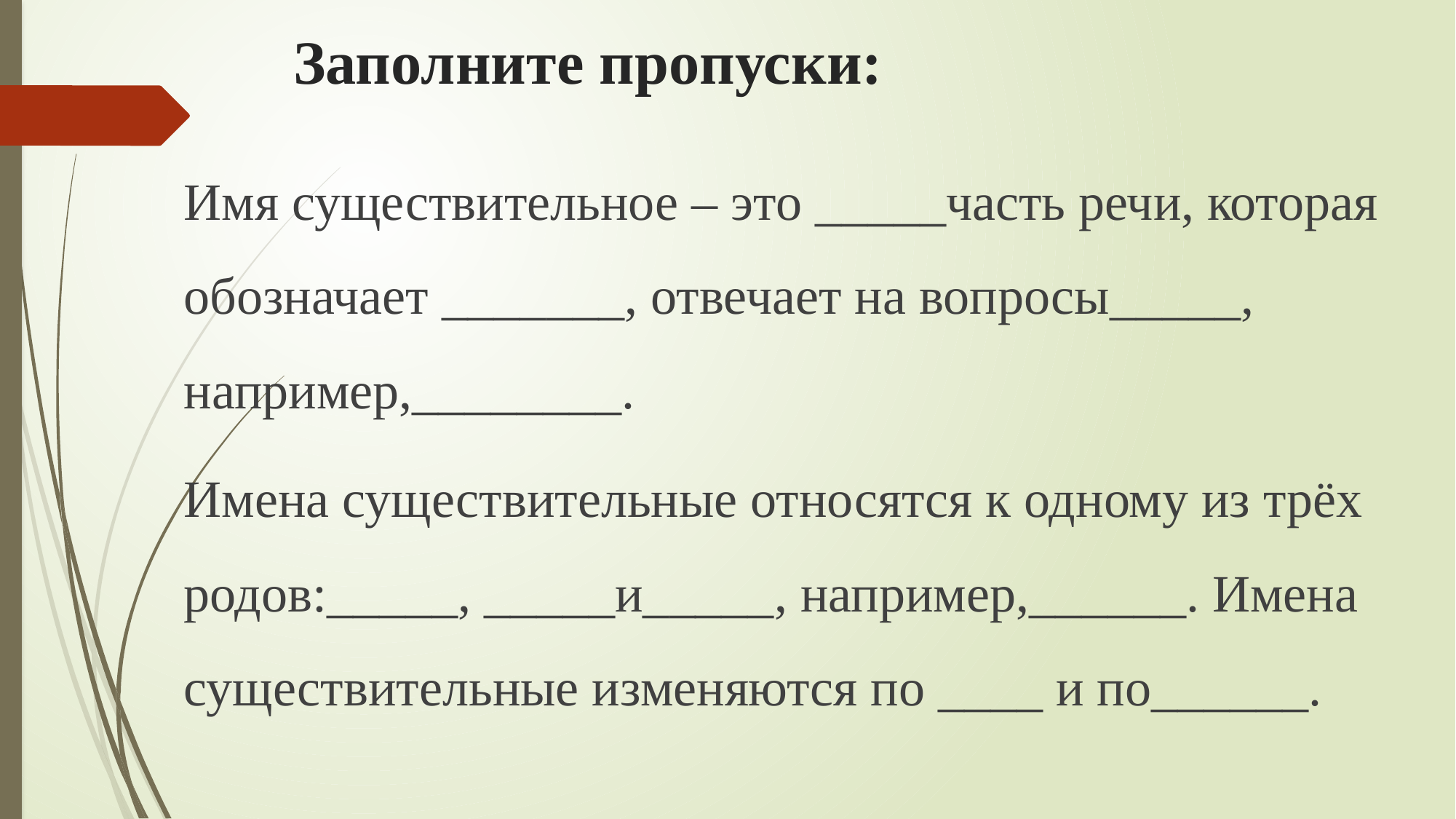

# Заполните пропуски:
Имя существительное – это _____часть речи, которая обозначает _______, отвечает на вопросы_____, например,________.
Имена существительные относятся к одному из трёх родов:_____, _____и_____, например,______. Имена существительные изменяются по ____ и по______.